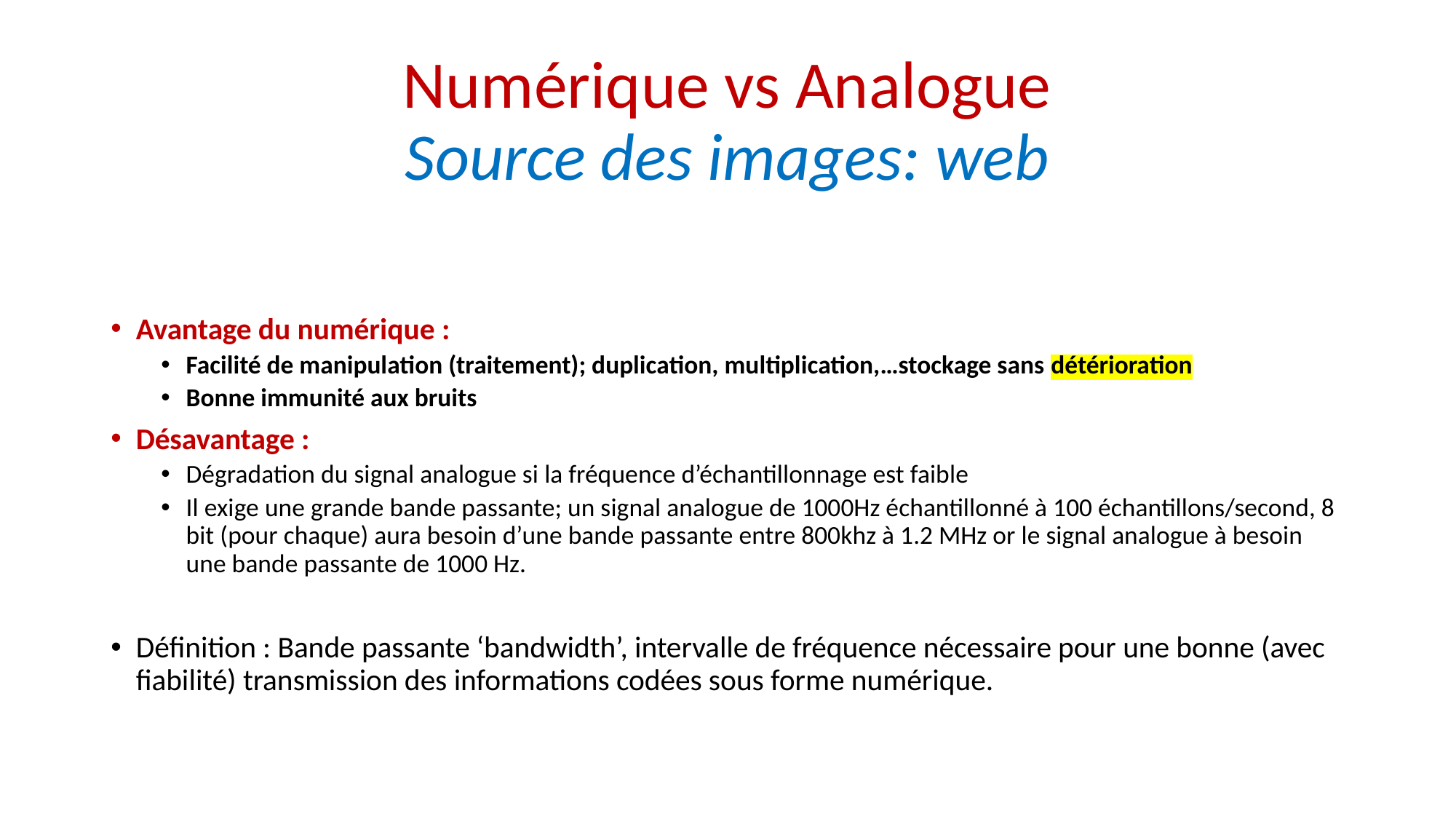

# Numérique vs Analogue Source des images: web

Avantage du numérique :
Facilité de manipulation (traitement); duplication, multiplication,…stockage sans détérioration
Bonne immunité aux bruits
Désavantage :
Dégradation du signal analogue si la fréquence d’échantillonnage est faible
Il exige une grande bande passante; un signal analogue de 1000Hz échantillonné à 100 échantillons/second, 8 bit (pour chaque) aura besoin d’une bande passante entre 800khz à 1.2 MHz or le signal analogue à besoin une bande passante de 1000 Hz.

Définition : Bande passante ‘bandwidth’, intervalle de fréquence nécessaire pour une bonne (avec fiabilité) transmission des informations codées sous forme numérique.